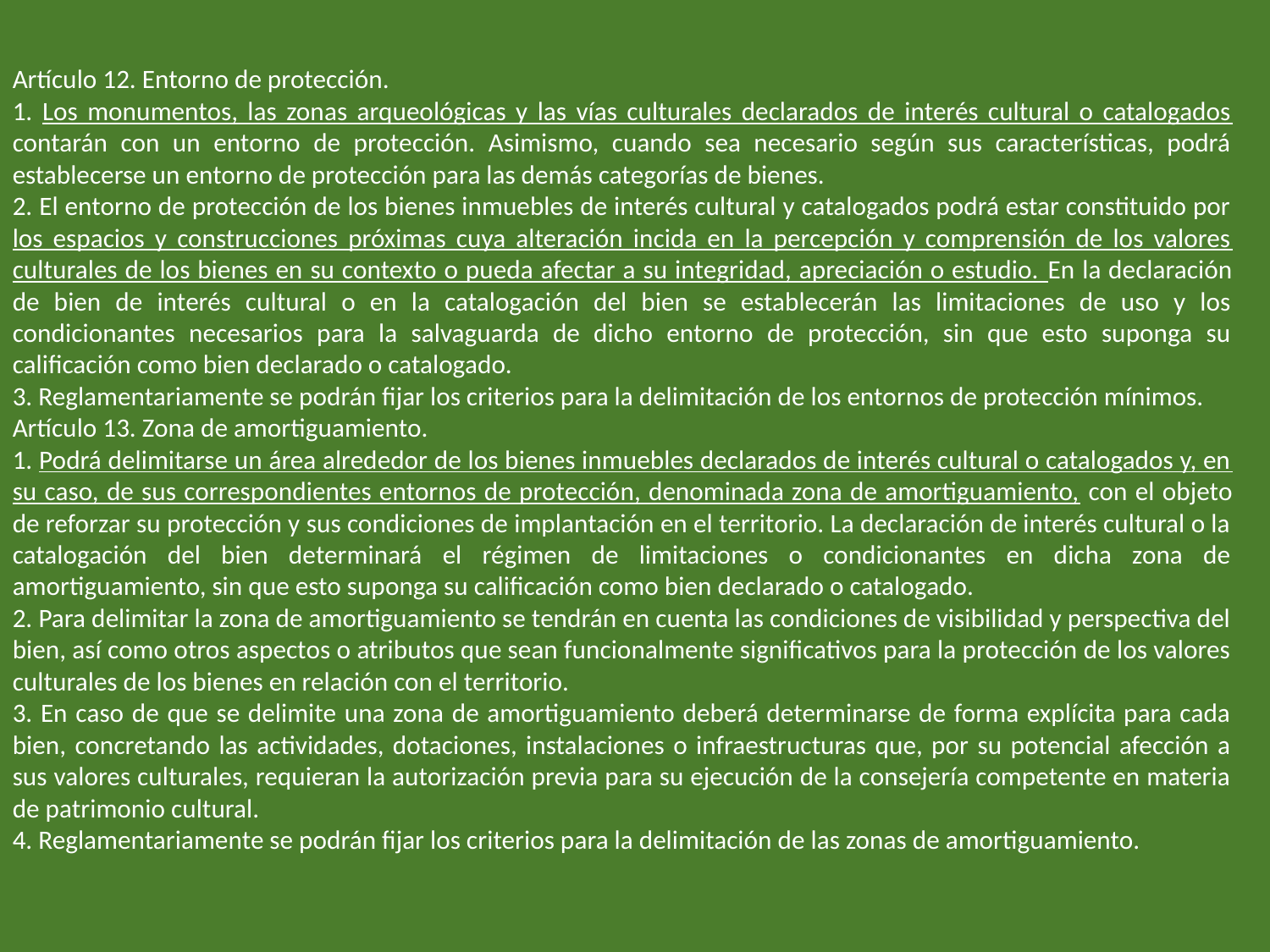

Artículo 12. Entorno de protección.
1. Los monumentos, las zonas arqueológicas y las vías culturales declarados de interés cultural o catalogados contarán con un entorno de protección. Asimismo, cuando sea necesario según sus características, podrá establecerse un entorno de protección para las demás categorías de bienes.
2. El entorno de protección de los bienes inmuebles de interés cultural y catalogados podrá estar constituido por los espacios y construcciones próximas cuya alteración incida en la percepción y comprensión de los valores culturales de los bienes en su contexto o pueda afectar a su integridad, apreciación o estudio. En la declaración de bien de interés cultural o en la catalogación del bien se establecerán las limitaciones de uso y los condicionantes necesarios para la salvaguarda de dicho entorno de protección, sin que esto suponga su calificación como bien declarado o catalogado.
3. Reglamentariamente se podrán fijar los criterios para la delimitación de los entornos de protección mínimos.
Artículo 13. Zona de amortiguamiento.
1. Podrá delimitarse un área alrededor de los bienes inmuebles declarados de interés cultural o catalogados y, en su caso, de sus correspondientes entornos de protección, denominada zona de amortiguamiento, con el objeto de reforzar su protección y sus condiciones de implantación en el territorio. La declaración de interés cultural o la catalogación del bien determinará el régimen de limitaciones o condicionantes en dicha zona de amortiguamiento, sin que esto suponga su calificación como bien declarado o catalogado.
2. Para delimitar la zona de amortiguamiento se tendrán en cuenta las condiciones de visibilidad y perspectiva del bien, así como otros aspectos o atributos que sean funcionalmente significativos para la protección de los valores culturales de los bienes en relación con el territorio.
3. En caso de que se delimite una zona de amortiguamiento deberá determinarse de forma explícita para cada bien, concretando las actividades, dotaciones, instalaciones o infraestructuras que, por su potencial afección a sus valores culturales, requieran la autorización previa para su ejecución de la consejería competente en materia de patrimonio cultural.
4. Reglamentariamente se podrán fijar los criterios para la delimitación de las zonas de amortiguamiento.